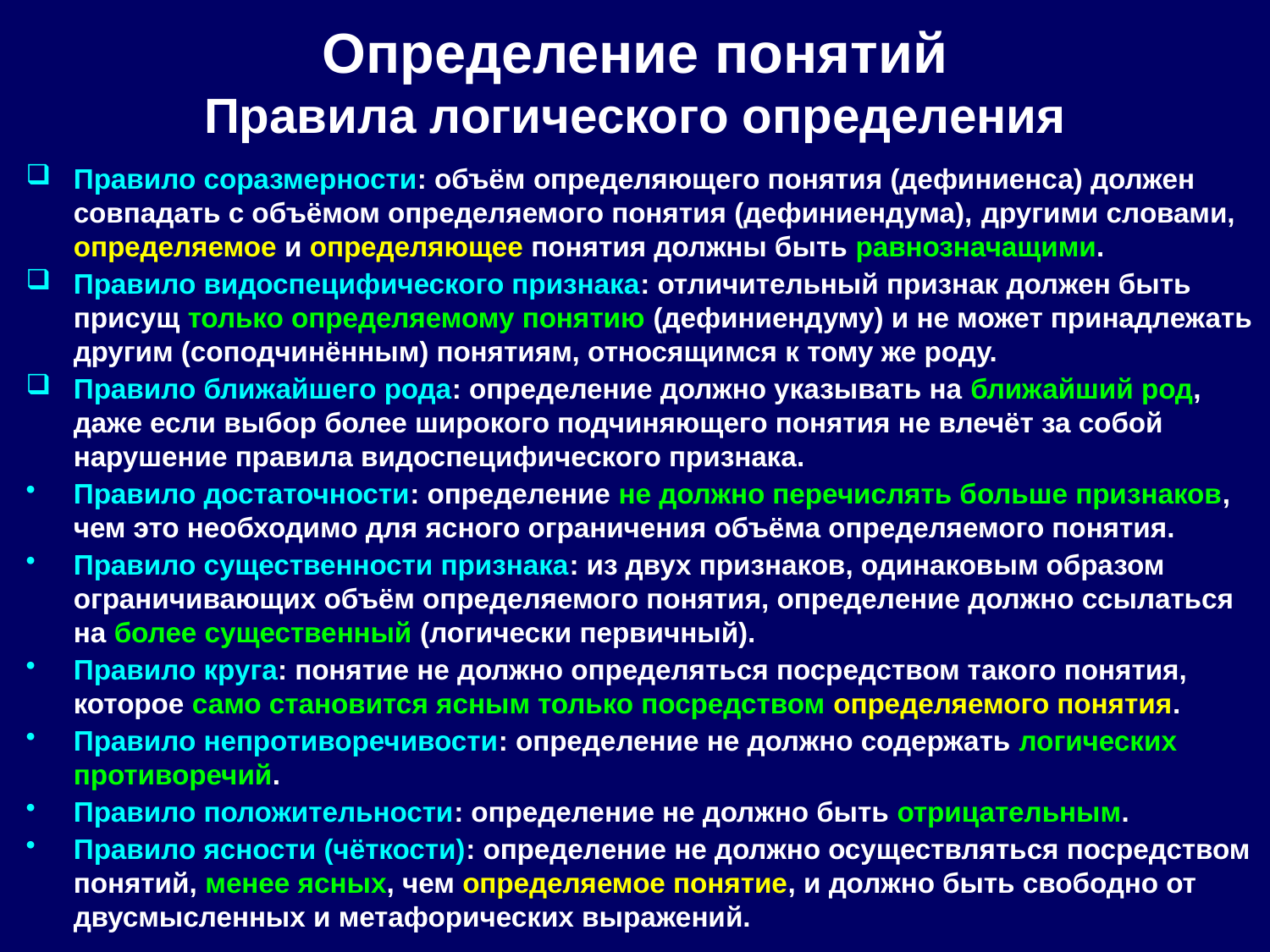

Определение понятий
Правила логического определения
Правило соразмерности: объём определяющего понятия (дефиниенса) должен совпадать с объёмом определяемого понятия (дефиниендума), другими словами, определяемое и определяющее понятия должны быть равнозначащими.
Правило видоспецифического признака: отличительный признак должен быть присущ только определяемому понятию (дефиниендуму) и не может принадлежать другим (соподчинённым) понятиям, относящимся к тому же роду.
Правило ближайшего рода: определение должно указывать на ближайший род, даже если выбор более широкого подчиняющего понятия не влечёт за собой нарушение правила видоспецифического признака.
Правило достаточности: определение не должно перечислять больше признаков, чем это необходимо для ясного ограничения объёма определяемого понятия.
Правило существенности признака: из двух признаков, одинаковым образом ограничивающих объём определяемого понятия, определение должно ссылаться на более существенный (логически первичный).
Правило круга: понятие не должно определяться посредством такого понятия, которое само становится ясным только посредством определяемого понятия.
Правило непротиворечивости: определение не должно содержать логических противоречий.
Правило положительности: определение не должно быть отрицательным.
Правило ясности (чёткости): определение не должно осуществляться посредством понятий, менее ясных, чем определяемое понятие, и должно быть свободно от двусмысленных и метафорических выражений.